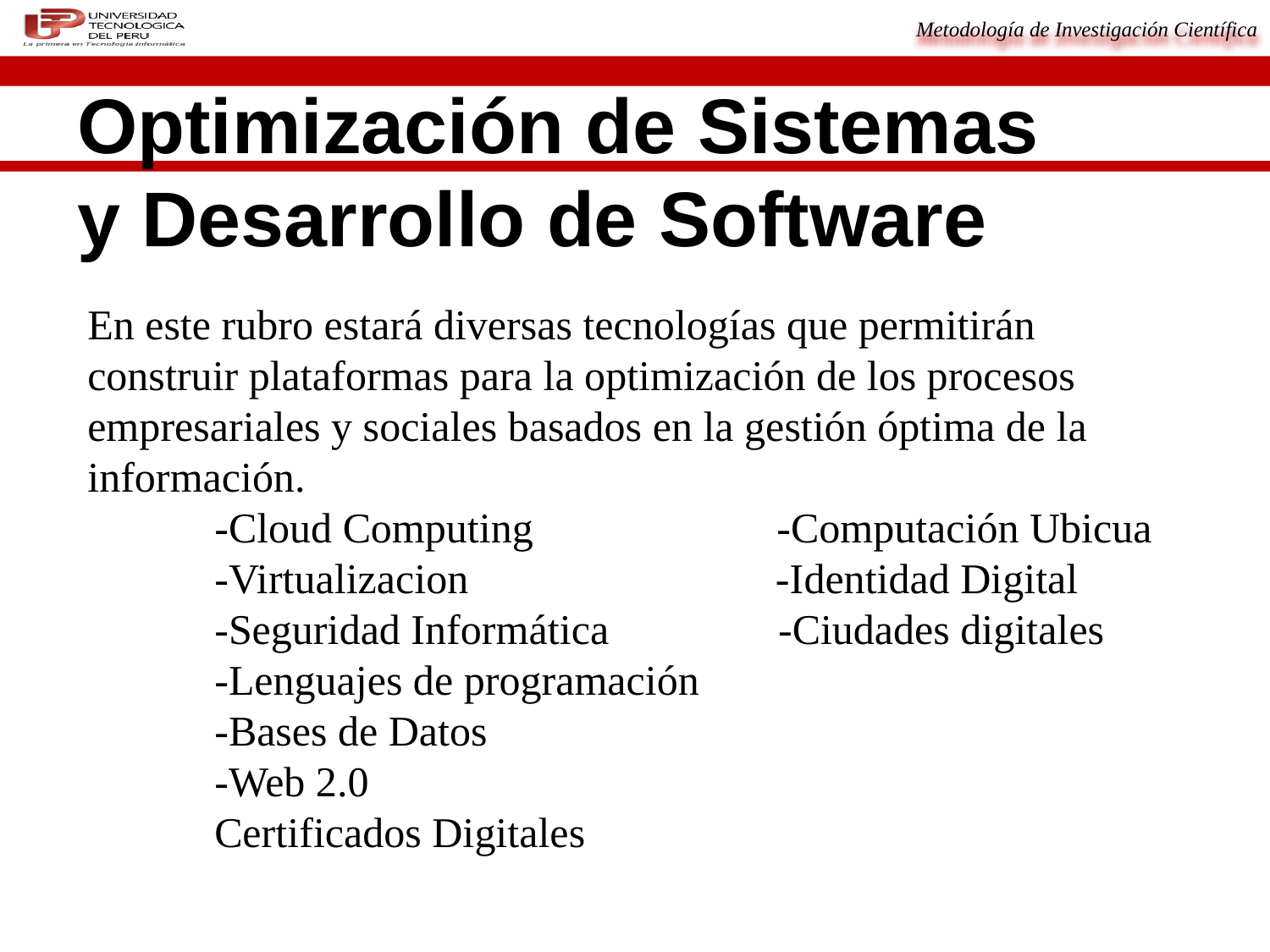

Optimización de Sistemas
y Desarrollo de Software

En este rubro estará diversas tecnologías que permitirán construir plataformas para la optimización de los procesos empresariales y sociales basados en la gestión óptima de la información.
-Cloud Computing                       -Computación Ubicua
-Virtualizacion                             -Identidad Digital
-Seguridad Informática                -Ciudades digitales
-Lenguajes de programación
-Bases de Datos
-Web 2.0
Certificados Digitales